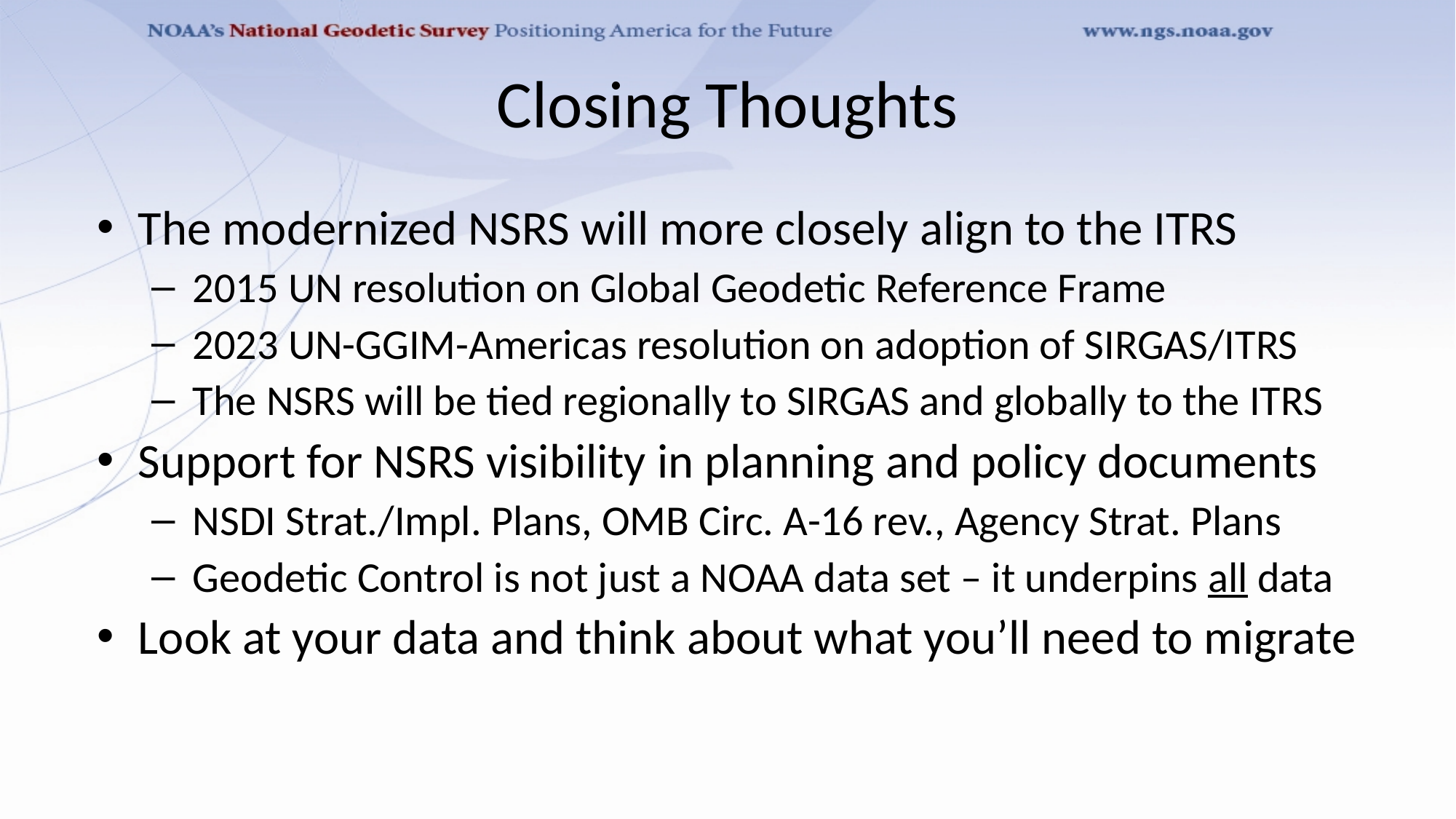

# Closing Thoughts
The modernized NSRS will more closely align to the ITRS
2015 UN resolution on Global Geodetic Reference Frame
2023 UN-GGIM-Americas resolution on adoption of SIRGAS/ITRS
The NSRS will be tied regionally to SIRGAS and globally to the ITRS
Support for NSRS visibility in planning and policy documents
NSDI Strat./Impl. Plans, OMB Circ. A-16 rev., Agency Strat. Plans
Geodetic Control is not just a NOAA data set – it underpins all data
Look at your data and think about what you’ll need to migrate